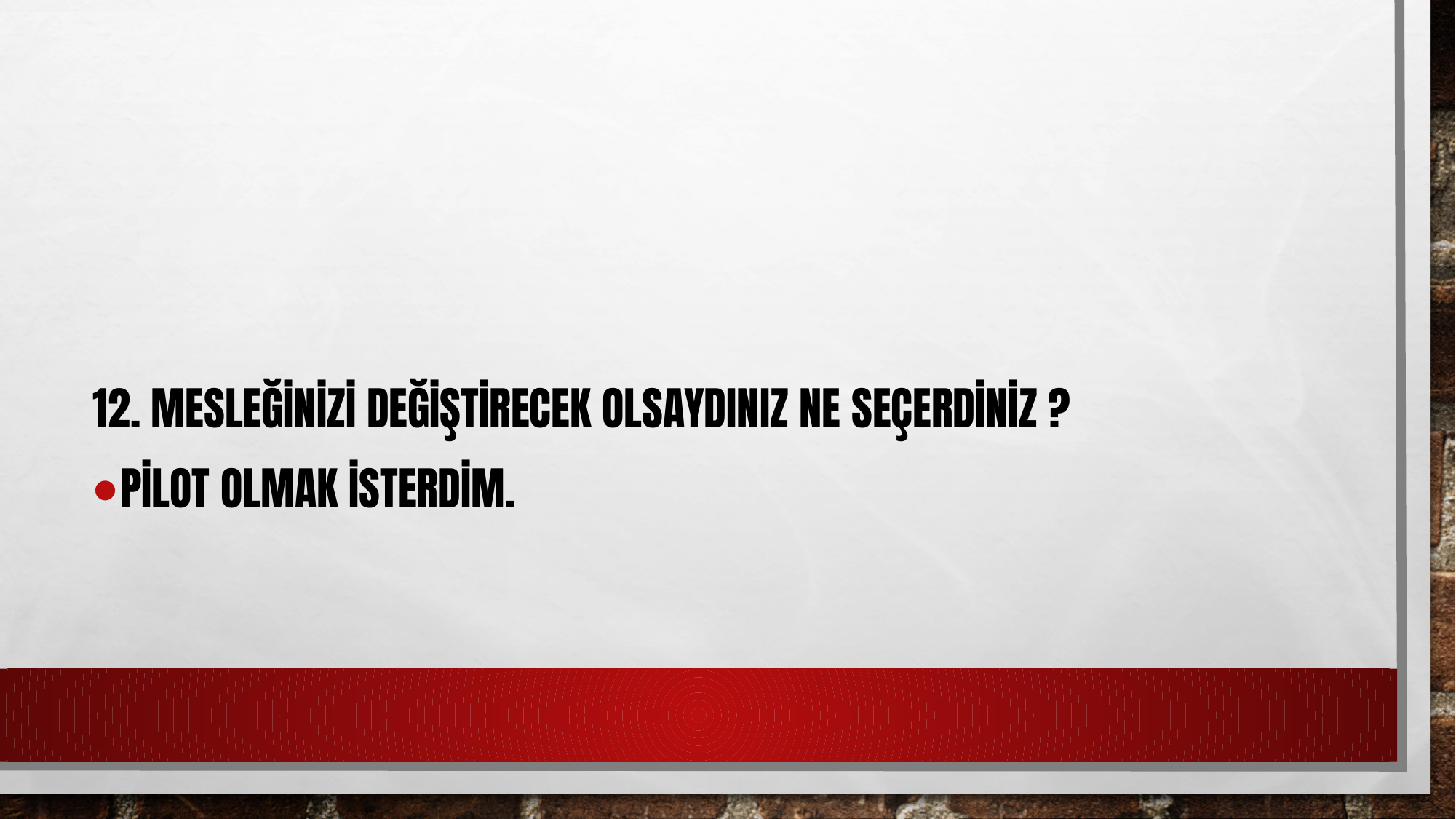

12. MESLEĞİNİZİ DEĞİŞTİRECEK OLSAYDINIZ NE SEÇERDİNİZ ?
PİLOT OLMAK İSTERDİM.